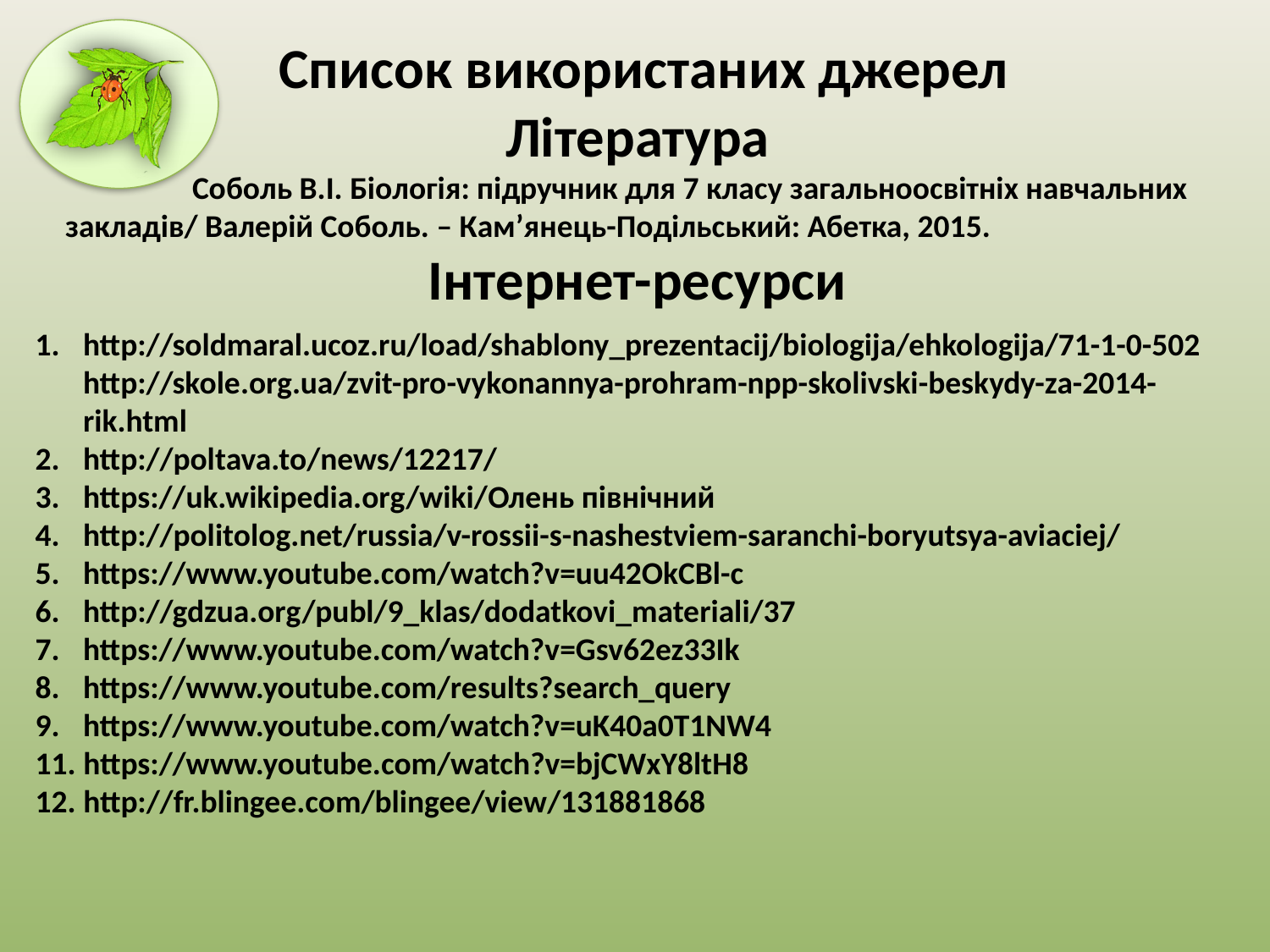

Список використаних джерел
Література
	Соболь В.І. Біологія: підручник для 7 класу загальноосвітніх навчальних закладів/ Валерій Соболь. – Кам’янець-Подільський: Абетка, 2015.
Інтернет-ресурси
http://soldmaral.ucoz.ru/load/shablony_prezentacij/biologija/ehkologija/71-1-0-502 http://skole.org.ua/zvit-pro-vykonannya-prohram-npp-skolivski-beskydy-za-2014-rik.html
http://poltava.to/news/12217/
https://uk.wikipedia.org/wiki/Олень північний
http://politolog.net/russia/v-rossii-s-nashestviem-saranchi-boryutsya-aviaciej/
https://www.youtube.com/watch?v=uu42OkCBl-c
http://gdzua.org/publ/9_klas/dodatkovi_materiali/37
https://www.youtube.com/watch?v=Gsv62ez33Ik
https://www.youtube.com/results?search_query
https://www.youtube.com/watch?v=uK40a0T1NW4
11. https://www.youtube.com/watch?v=bjCWxY8ltH8
12. http://fr.blingee.com/blingee/view/131881868